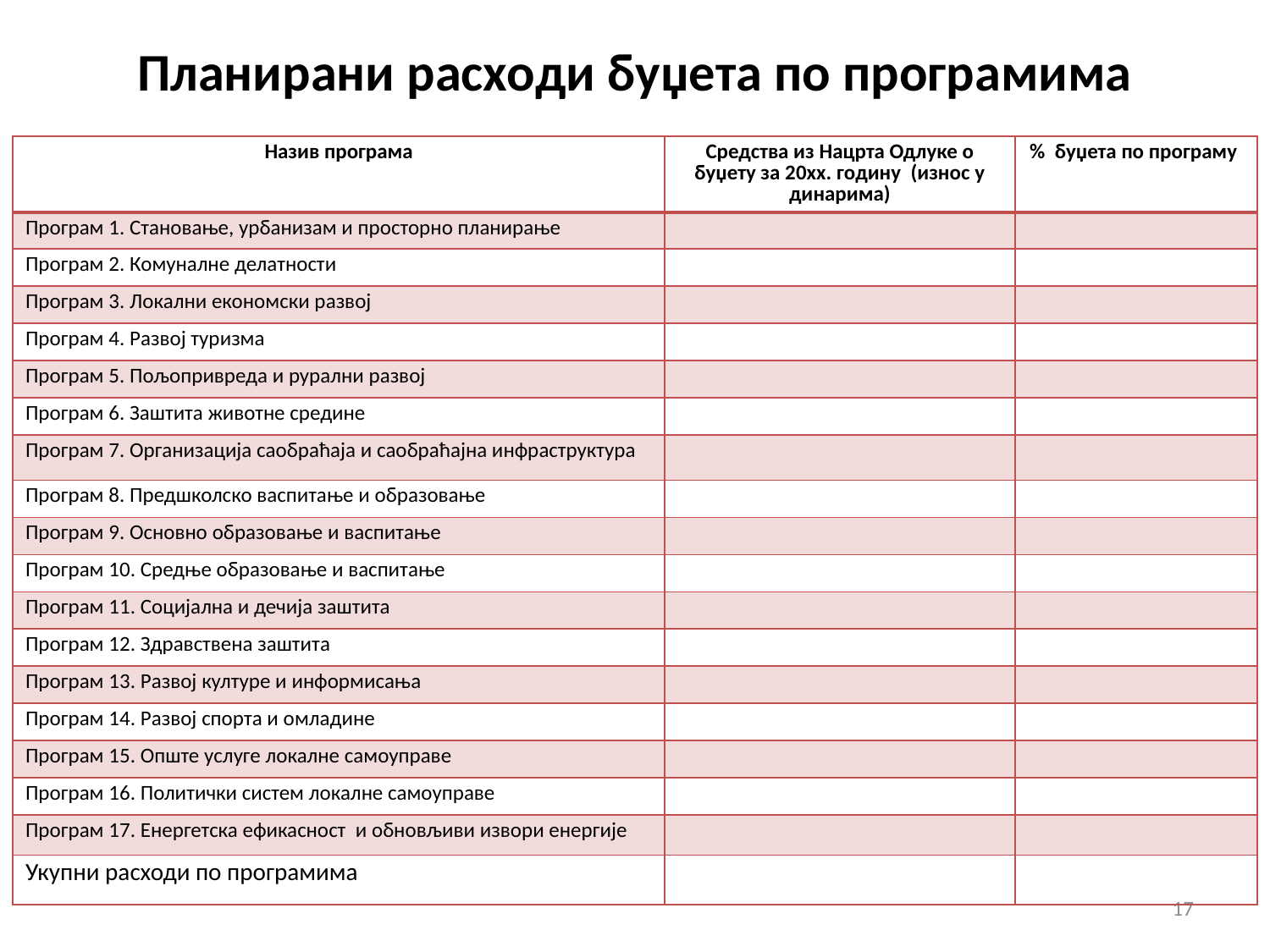

# Планирани расходи буџета по програмима
| Назив програма | Средства из Нацрта Одлуке о буџету за 20хх. годину (износ у динарима) | % буџета по програму |
| --- | --- | --- |
| Програм 1. Становање, урбанизам и просторно планирање |  |  |
| Програм 2. Комуналне делатности |  |  |
| Програм 3. Локални економски развој |  |  |
| Програм 4. Развој туризма |  |  |
| Програм 5. Пољопривреда и рурални развој |  |  |
| Програм 6. Заштита животне средине |  |  |
| Програм 7. Организација саобраћаја и саобраћајна инфраструктура |  |  |
| Програм 8. Предшколско васпитање и образовање |  |  |
| Програм 9. Основно образовање и васпитање |  |  |
| Програм 10. Средње образовање и васпитање |  |  |
| Програм 11. Социјална и дечија заштита |  |  |
| Програм 12. Здравствена заштита |  |  |
| Програм 13. Развој културе и информисања |  |  |
| Програм 14. Развој спорта и омладине |  |  |
| Програм 15. Опште услуге локалне самоуправе |  |  |
| Програм 16. Политички систем локалне самоуправе |  |  |
| Програм 17. Енергетска ефикасност и обновљиви извори енергије |  |  |
| Укупни расходи по програмима |  |  |
17